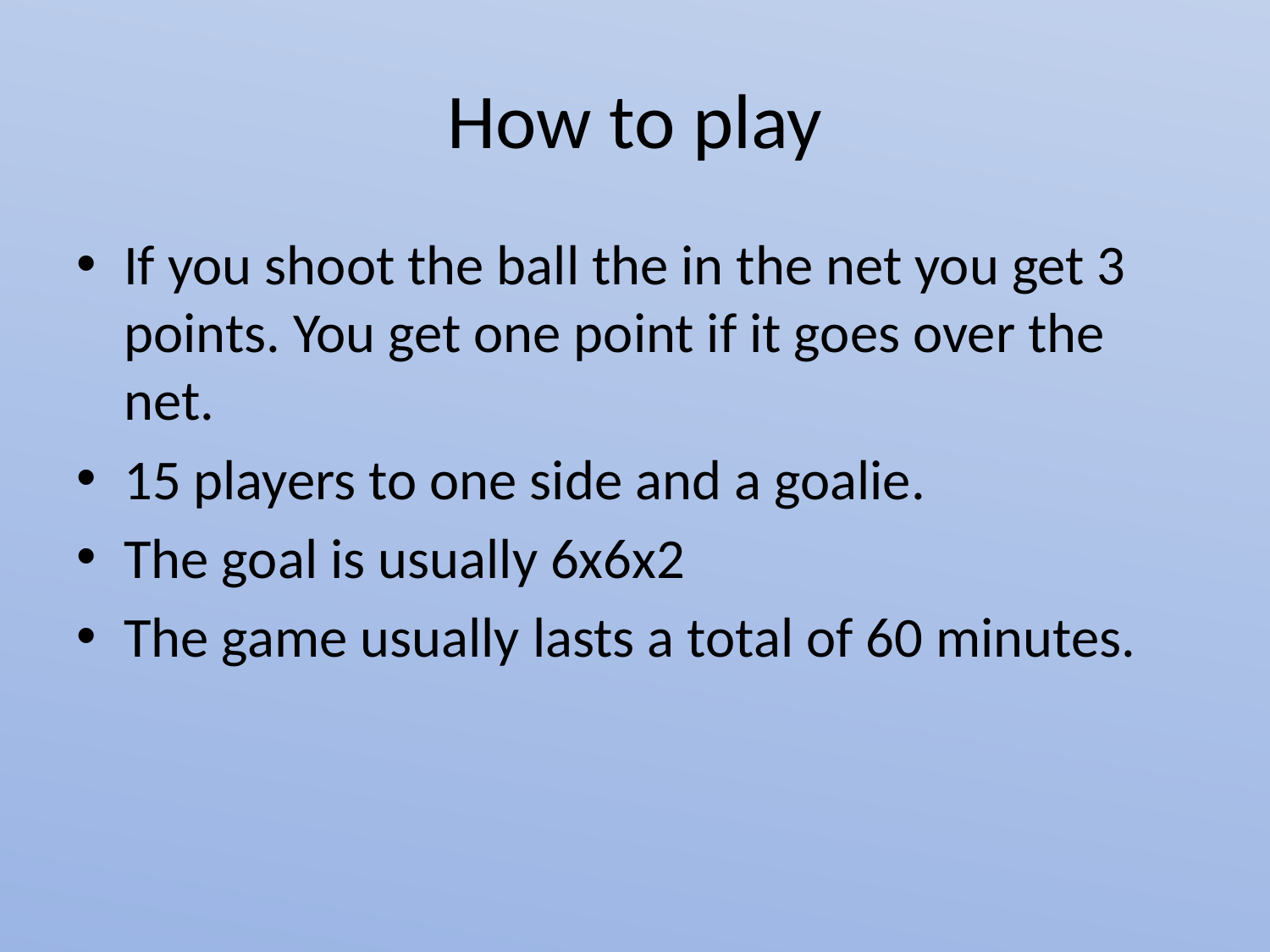

# How to play
If you shoot the ball the in the net you get 3 points. You get one point if it goes over the net.
15 players to one side and a goalie.
The goal is usually 6x6x2
The game usually lasts a total of 60 minutes.